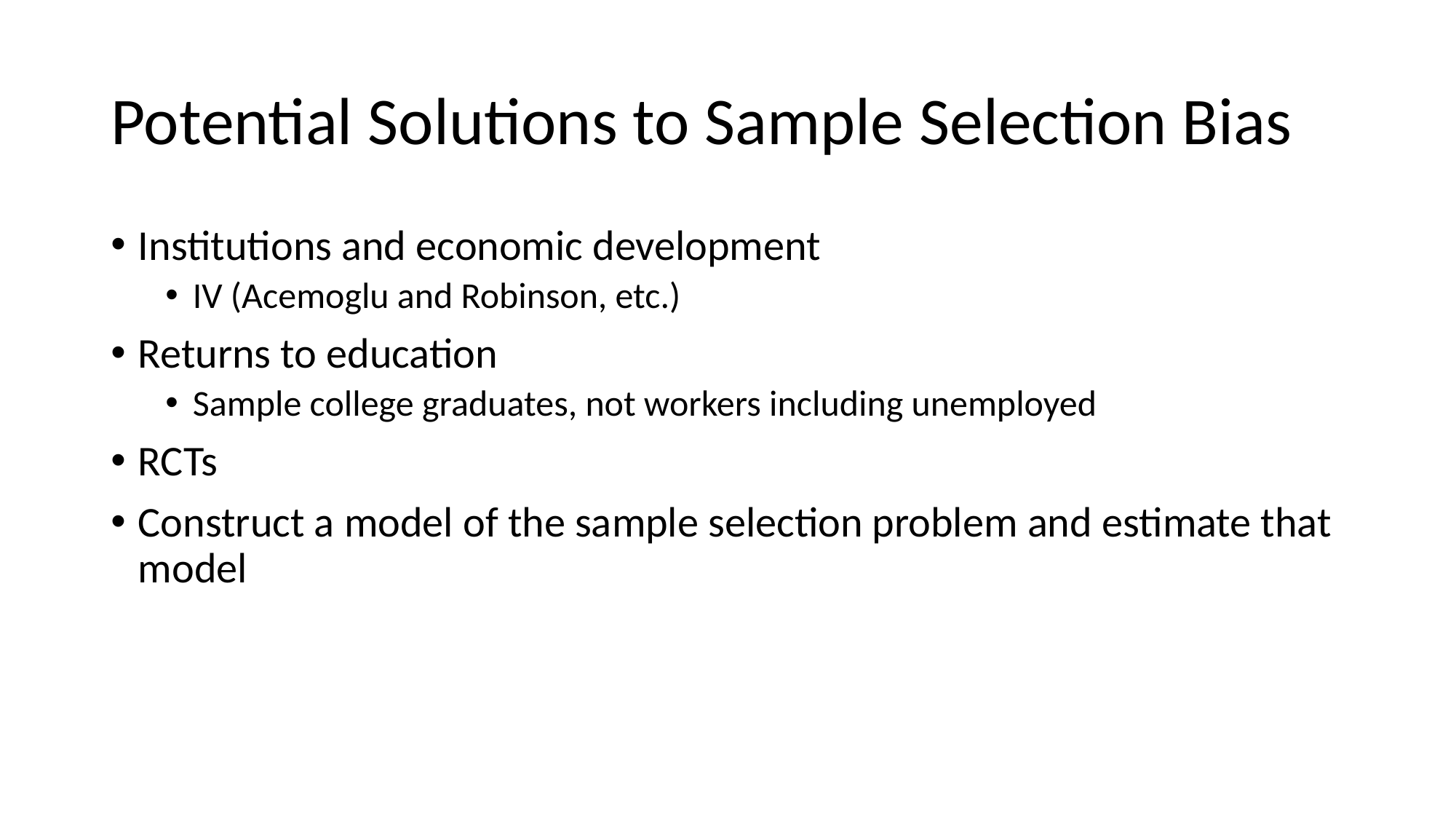

# Potential Solutions to Sample Selection Bias
Institutions and economic development
IV (Acemoglu and Robinson, etc.)
Returns to education
Sample college graduates, not workers including unemployed
RCTs
Construct a model of the sample selection problem and estimate that model